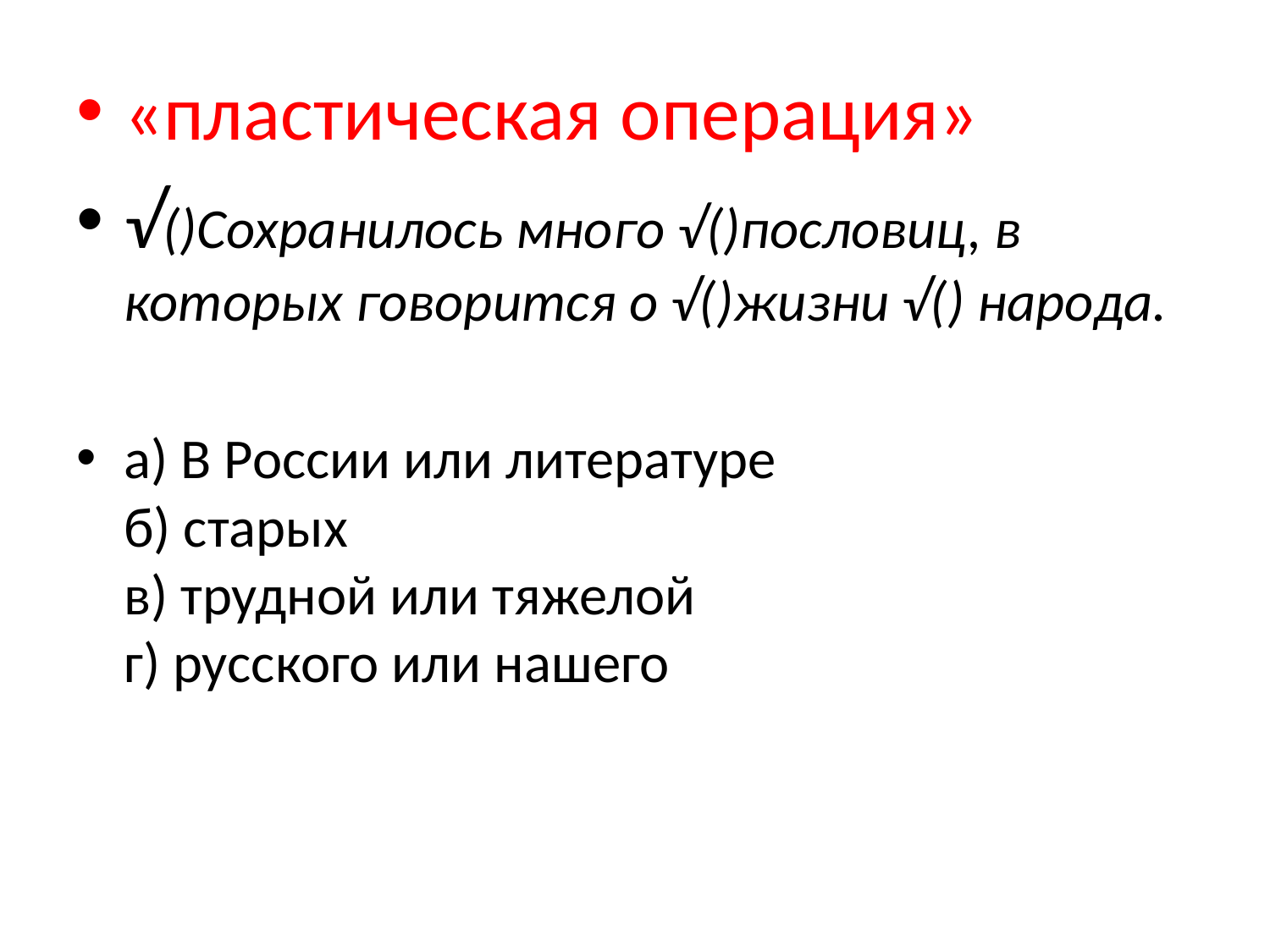

«пластическая операция»
√()Сохранилось много √()пословиц, в которых говорится о √()жизни √() народа.

а) В России или литературе
б) старых
в) трудной или тяжелой
г) русского или нашего